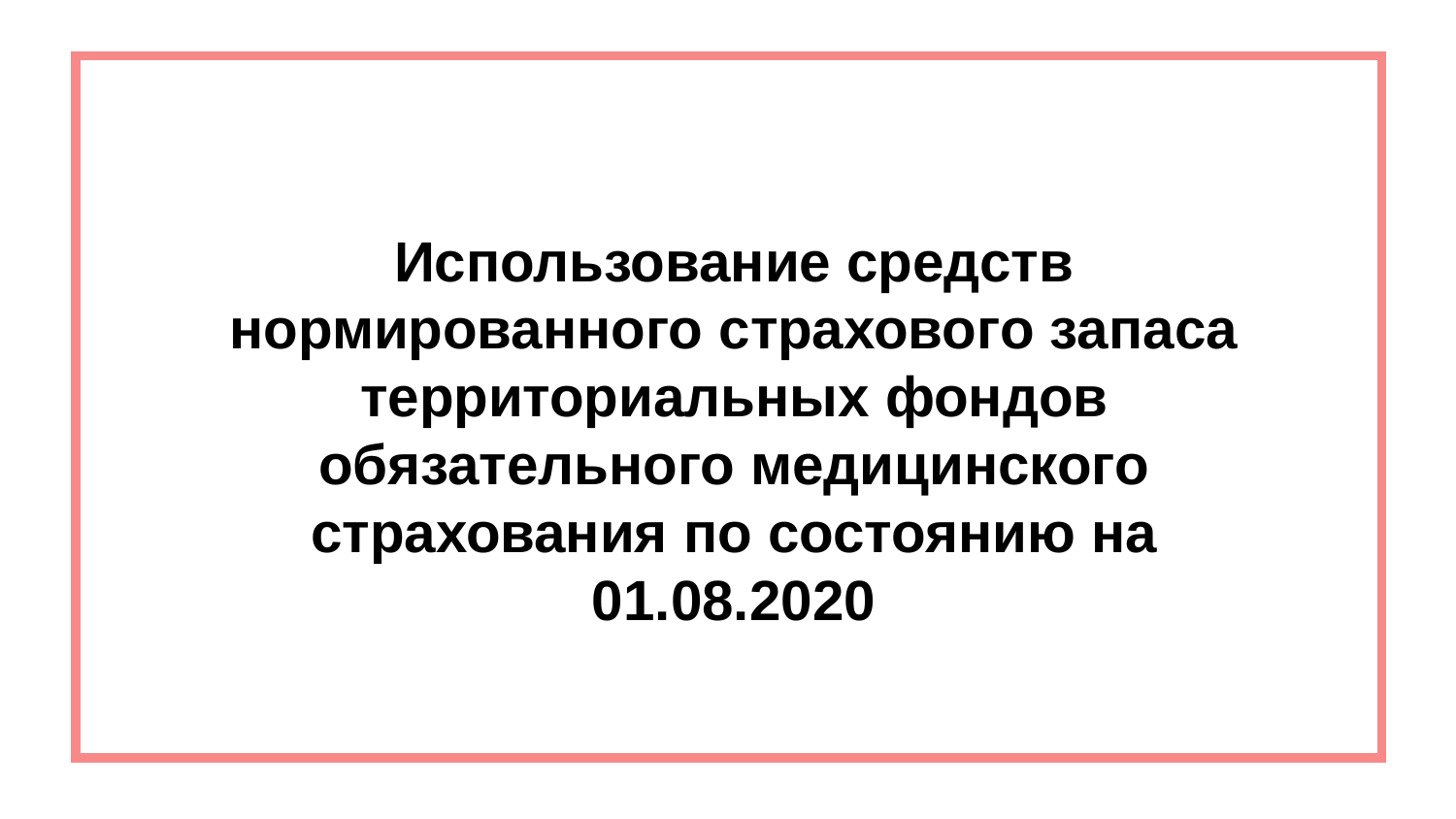

Использование средств нормированного страхового запаса территориальных фондов обязательного медицинского страхования по состоянию на 01.08.2020